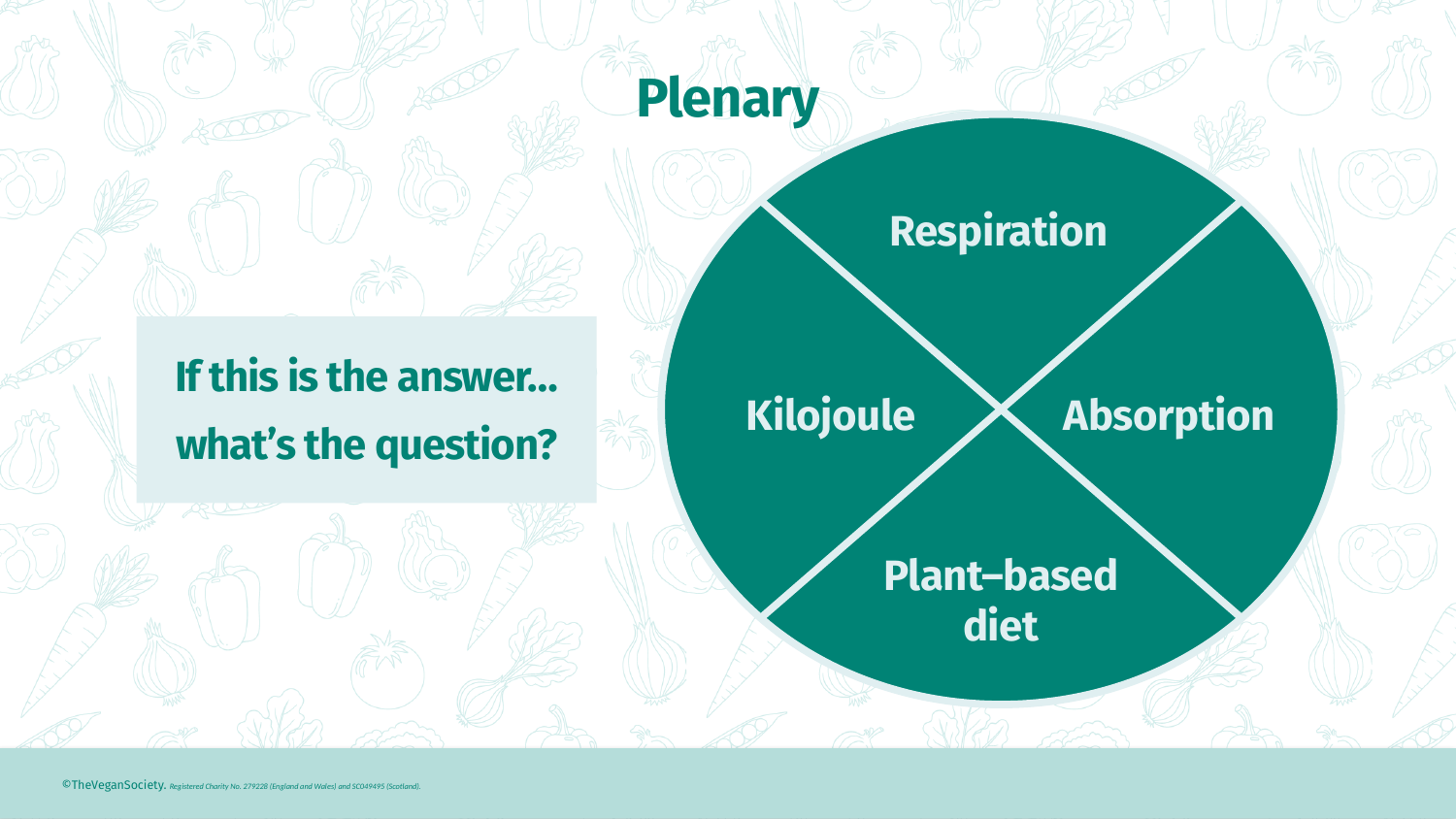

Plenary

Respiration
# If this is the answer… what’s the question?
Absorption
Kilojoule
Plant–based diet